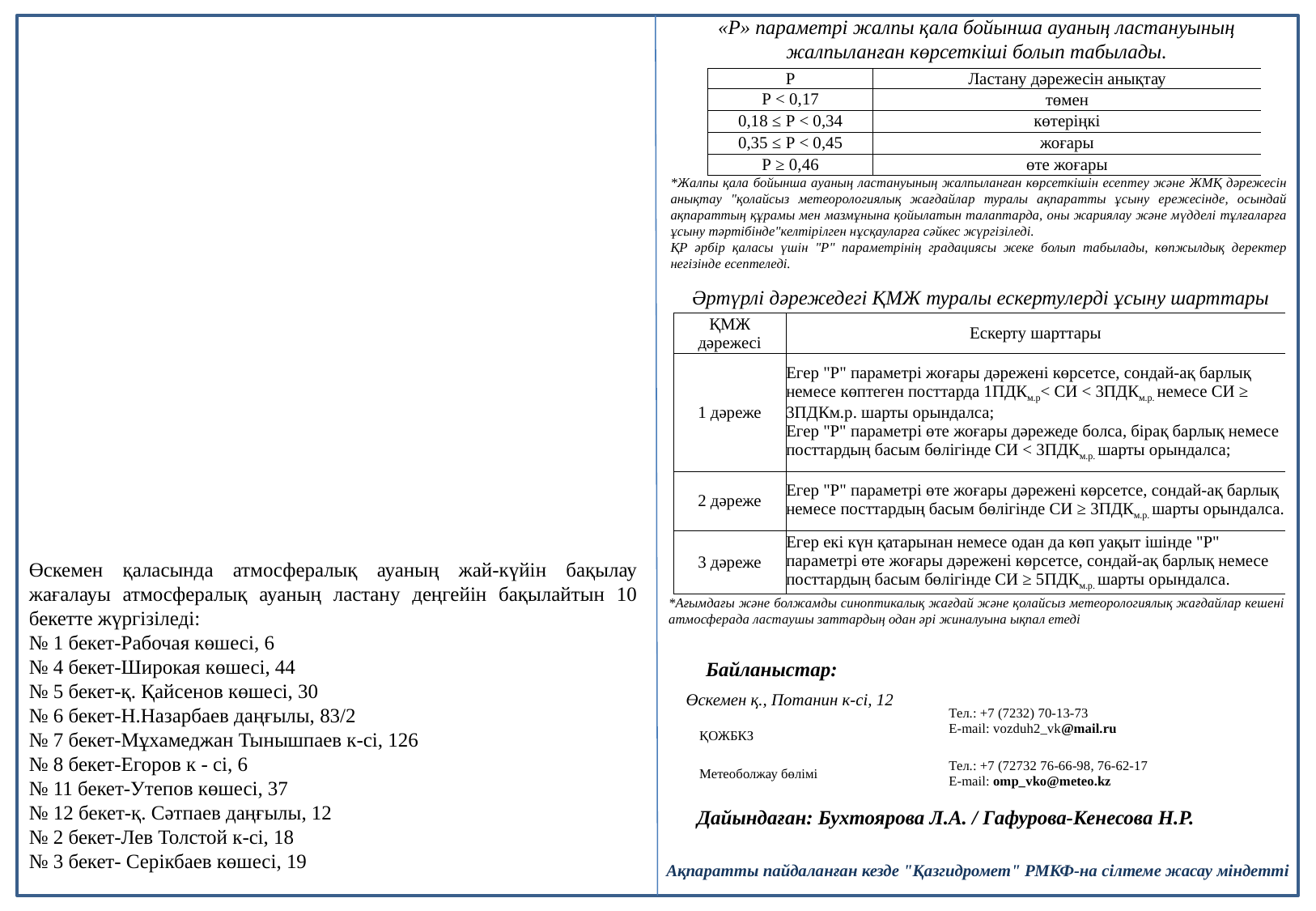

«Р» параметрі жалпы қала бойынша ауаның ластануының жалпыланған көрсеткіші болып табылады.

| Р | Ластану дәрежесін анықтау |
| --- | --- |
| Р < 0,17 | төмен |
| 0,18 ≤ Р < 0,34 | көтеріңкі |
| 0,35 ≤ Р < 0,45 | жоғары |
| Р ≥ 0,46 | өте жоғары |
*Жалпы қала бойынша ауаның ластануының жалпыланған көрсеткішін есептеу және ЖМҚ дәрежесін анықтау "қолайсыз метеорологиялық жағдайлар туралы ақпаратты ұсыну ережесінде, осындай ақпараттың құрамы мен мазмұнына қойылатын талаптарда, оны жариялау және мүдделі тұлғаларға ұсыну тәртібінде"келтірілген нұсқауларға сәйкес жүргізіледі.
ҚР әрбір қаласы үшін "Р" параметрінің градациясы жеке болып табылады, көпжылдық деректер негізінде есептеледі.
Әртүрлі дәрежедегі ҚМЖ туралы ескертулерді ұсыну шарттары
| ҚМЖ дәрежесі | Ескерту шарттары |
| --- | --- |
| 1 дәреже | Егер "Р" параметрі жоғары дәрежені көрсетсе, сондай-ақ барлық немесе көптеген посттарда 1ПДКм.р< СИ < 3ПДКм.р. немесе СИ ≥ 3ПДКм.р. шарты орындалса; Егер "P" параметрі өте жоғары дәрежеде болса, бірақ барлық немесе посттардың басым бөлігінде СИ < 3ПДКм.р. шарты орындалса; |
| 2 дәреже | Егер "Р" параметрі өте жоғары дәрежені көрсетсе, сондай-ақ барлық немесе посттардың басым бөлігінде СИ ≥ 3ПДКм.р. шарты орындалса. |
| 3 дәреже | Егер екі күн қатарынан немесе одан да көп уақыт ішінде "Р" параметрі өте жоғары дәрежені көрсетсе, сондай-ақ барлық немесе посттардың басым бөлігінде СИ ≥ 5ПДКм.р. шарты орындалса. |
Өскемен қаласында атмосфералық ауаның жай-күйін бақылау жағалауы атмосфералық ауаның ластану деңгейін бақылайтын 10 бекетте жүргізіледі:
№ 1 бекет-Рабочая көшесі, 6
№ 4 бекет-Широкая көшесі, 44
№ 5 бекет-қ. Қайсенов көшесі, 30
№ 6 бекет-Н.Назарбаев даңғылы, 83/2
№ 7 бекет-Мұхамеджан Тынышпаев к-сі, 126
№ 8 бекет-Егоров к - сі, 6
№ 11 бекет-Утепов көшесі, 37
№ 12 бекет-қ. Сәтпаев даңғылы, 12
№ 2 бекет-Лев Толстой к-сі, 18
№ 3 бекет- Серікбаев көшесі, 19

Байланыстар:

Өскемен қ., Потанин к-сі, 12
| ҚОЖБКЗ | Тел.: +7 (7232) 70-13-73 E-mail: vozduh2\_vk@mail.ru |
| --- | --- |
| Метеоболжау бөлімі | Тел.: +7 (72732 76-66-98, 76-62-17 E-mail: omp\_vko@meteo.kz |
*Ағымдағы және болжамды синоптикалық жағдай және қолайсыз метеорологиялық жағдайлар кешені атмосферада ластаушы заттардың одан әрі жиналуына ықпал етеді
  Дайындаған: Бухтоярова Л.А. / Гафурова-Кенесова Н.Р.
Ақпаратты пайдаланған кезде "Қазгидромет" РМКФ-на сілтеме жасау міндетті